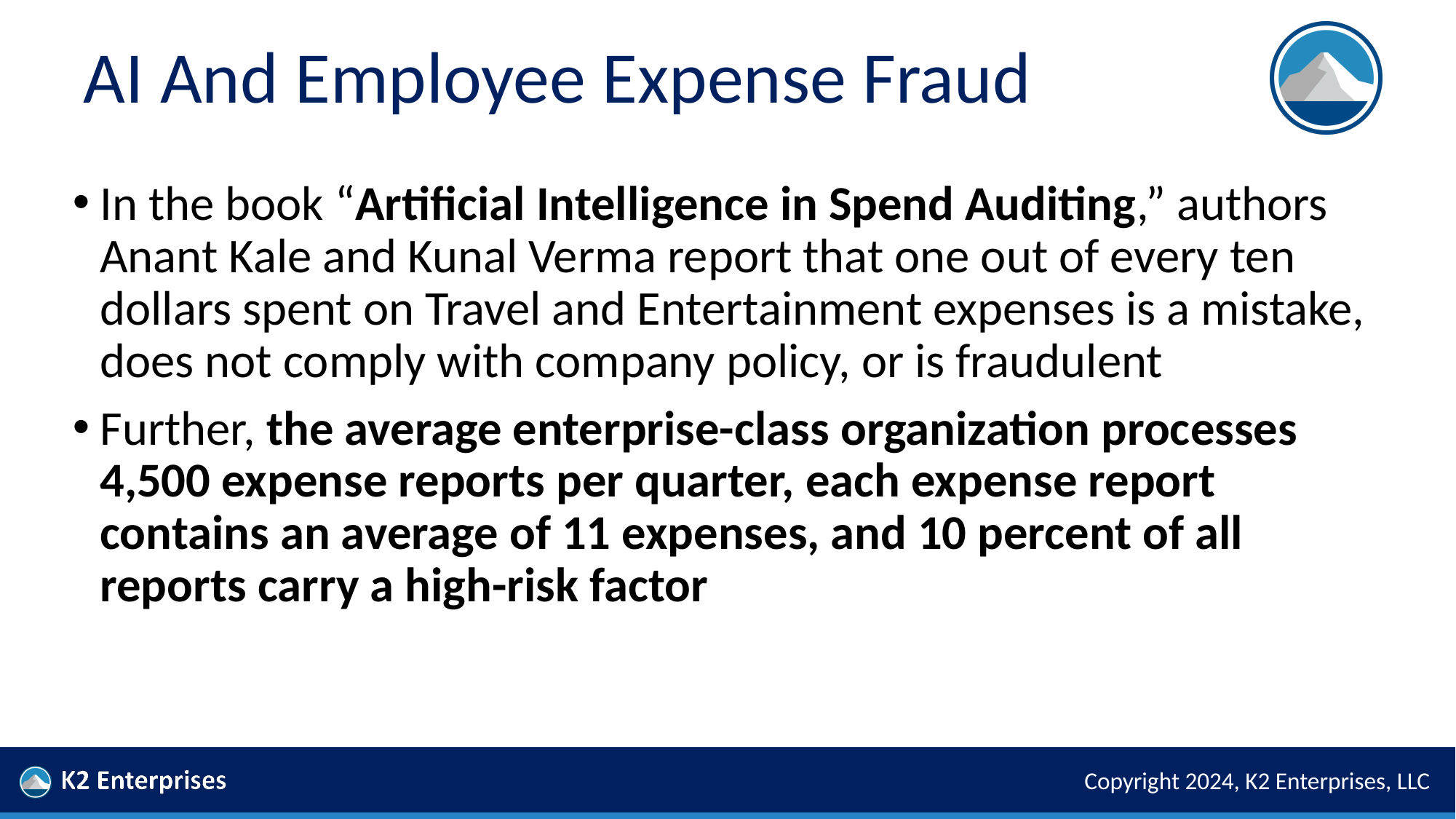

# AI And Employee Expense Fraud
In the book “Artificial Intelligence in Spend Auditing,” authors Anant Kale and Kunal Verma report that one out of every ten dollars spent on Travel and Entertainment expenses is a mistake, does not comply with company policy, or is fraudulent
Further, the average enterprise-class organization processes 4,500 expense reports per quarter, each expense report contains an average of 11 expenses, and 10 percent of all reports carry a high-risk factor